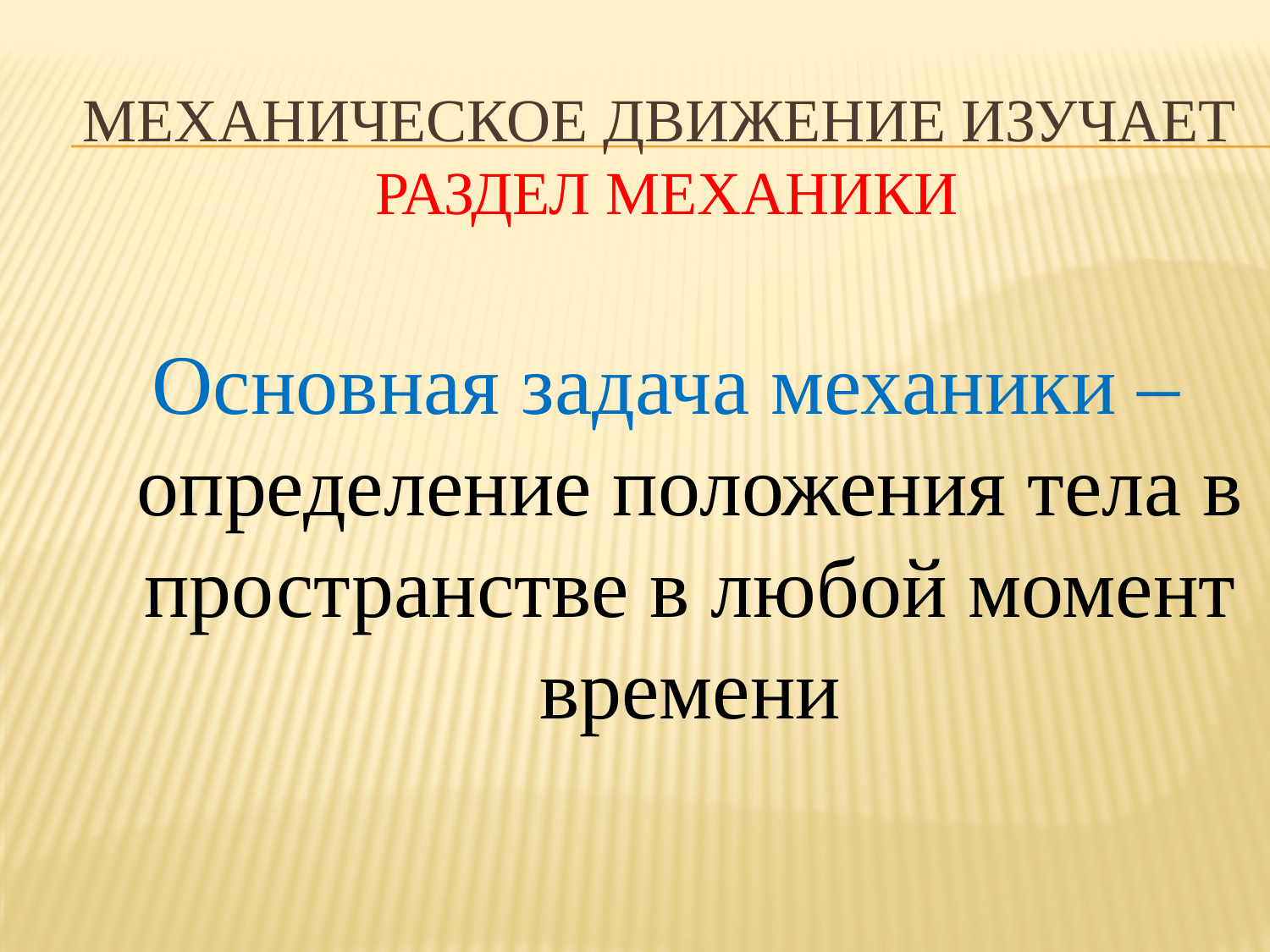

# Механическое движение изучает раздел механики
Основная задача механики – определение положения тела в пространстве в любой момент времени